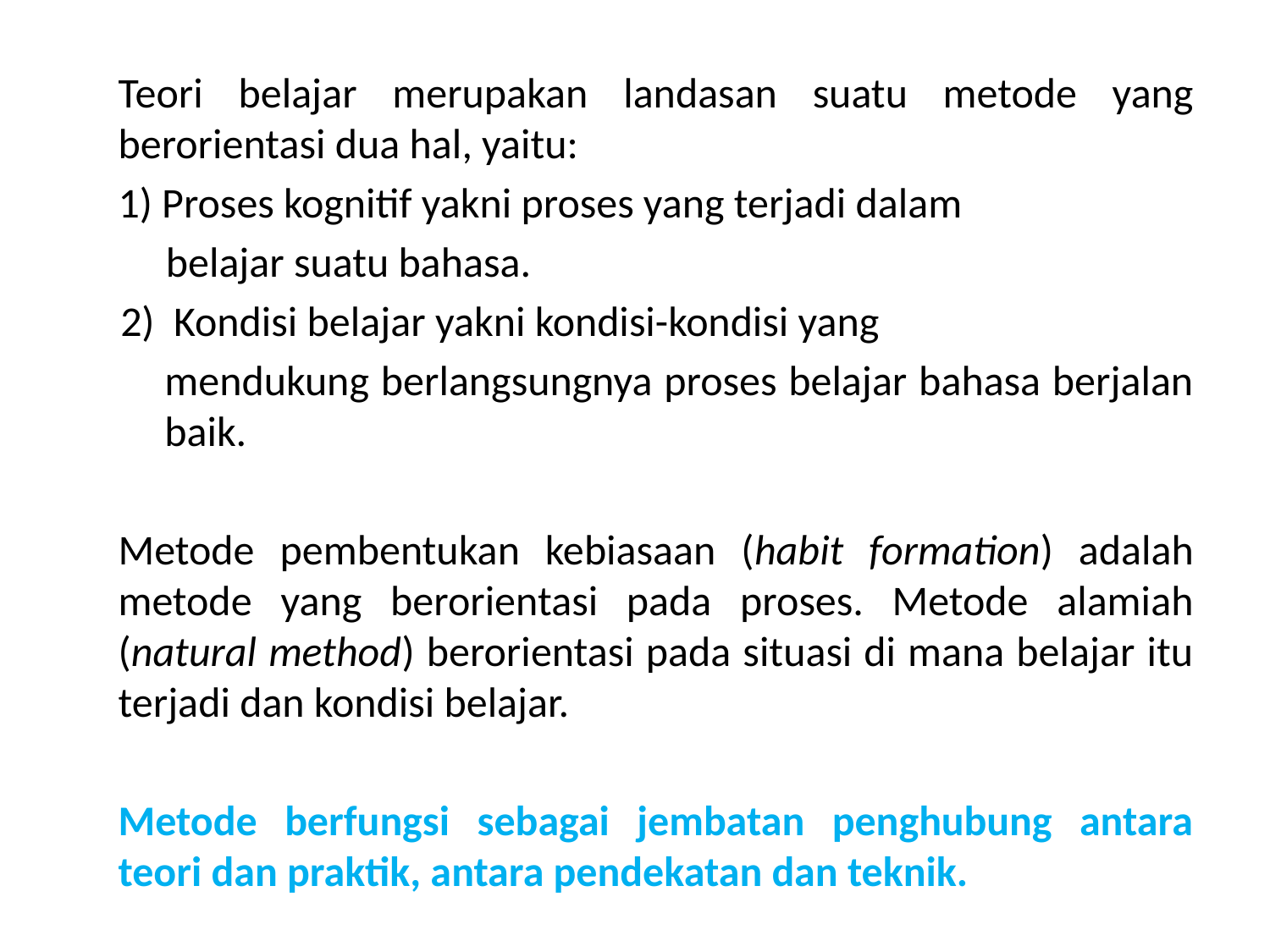

Teori belajar merupakan landasan suatu metode yang berorientasi dua hal, yaitu:
	1) Proses kognitif yakni proses yang terjadi dalam
	     belajar suatu bahasa.
2)  Kondisi belajar yakni kondisi-kondisi yang
	mendukung berlangsungnya proses belajar bahasa berjalan baik.

	Metode pembentukan kebiasaan (habit formation) adalah metode yang berorientasi pada proses. Metode alamiah (natural method) berorientasi pada situasi di mana belajar itu terjadi dan kondisi belajar.

	Metode berfungsi sebagai jembatan penghubung antara teori dan praktik, antara pendekatan dan teknik.